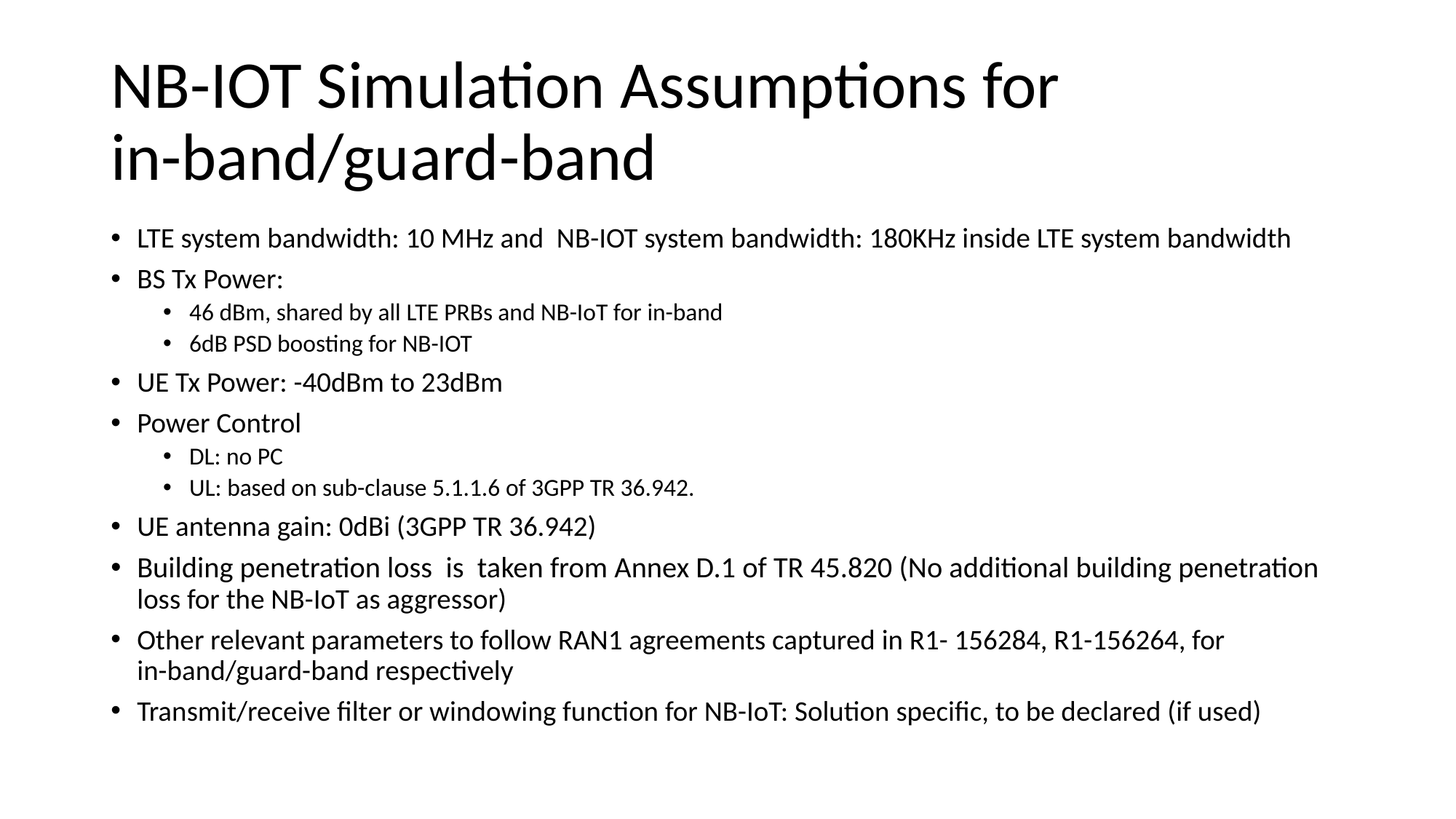

# NB-IOT Simulation Assumptions for in-band/guard-band
LTE system bandwidth: 10 MHz and  NB-IOT system bandwidth: 180KHz inside LTE system bandwidth
BS Tx Power:
46 dBm, shared by all LTE PRBs and NB-IoT for in-band
6dB PSD boosting for NB-IOT
UE Tx Power: -40dBm to 23dBm
Power Control
DL: no PC
UL: based on sub-clause 5.1.1.6 of 3GPP TR 36.942.
UE antenna gain: 0dBi (3GPP TR 36.942)
Building penetration loss  is  taken from Annex D.1 of TR 45.820 (No additional building penetration loss for the NB-IoT as aggressor)
Other relevant parameters to follow RAN1 agreements captured in R1- 156284, R1-156264, for in-band/guard-band respectively
Transmit/receive filter or windowing function for NB-IoT: Solution specific, to be declared (if used)